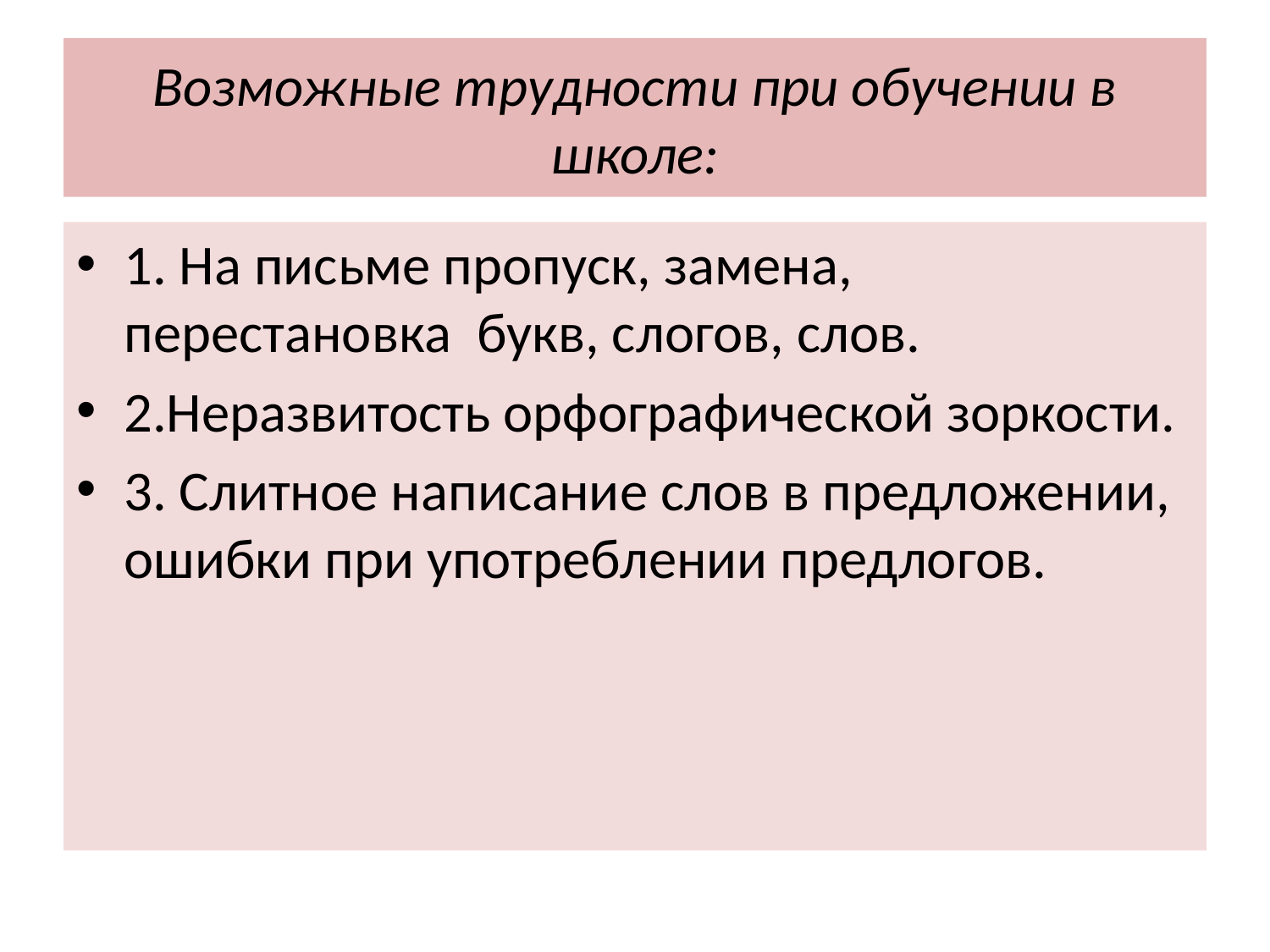

# Возможные трудности при обучении в школе:
1. На письме пропуск, замена, перестановка  букв, слогов, слов.
2.Неразвитость орфографической зоркости.
3. Слитное написание слов в предложении, ошибки при употреблении предлогов.